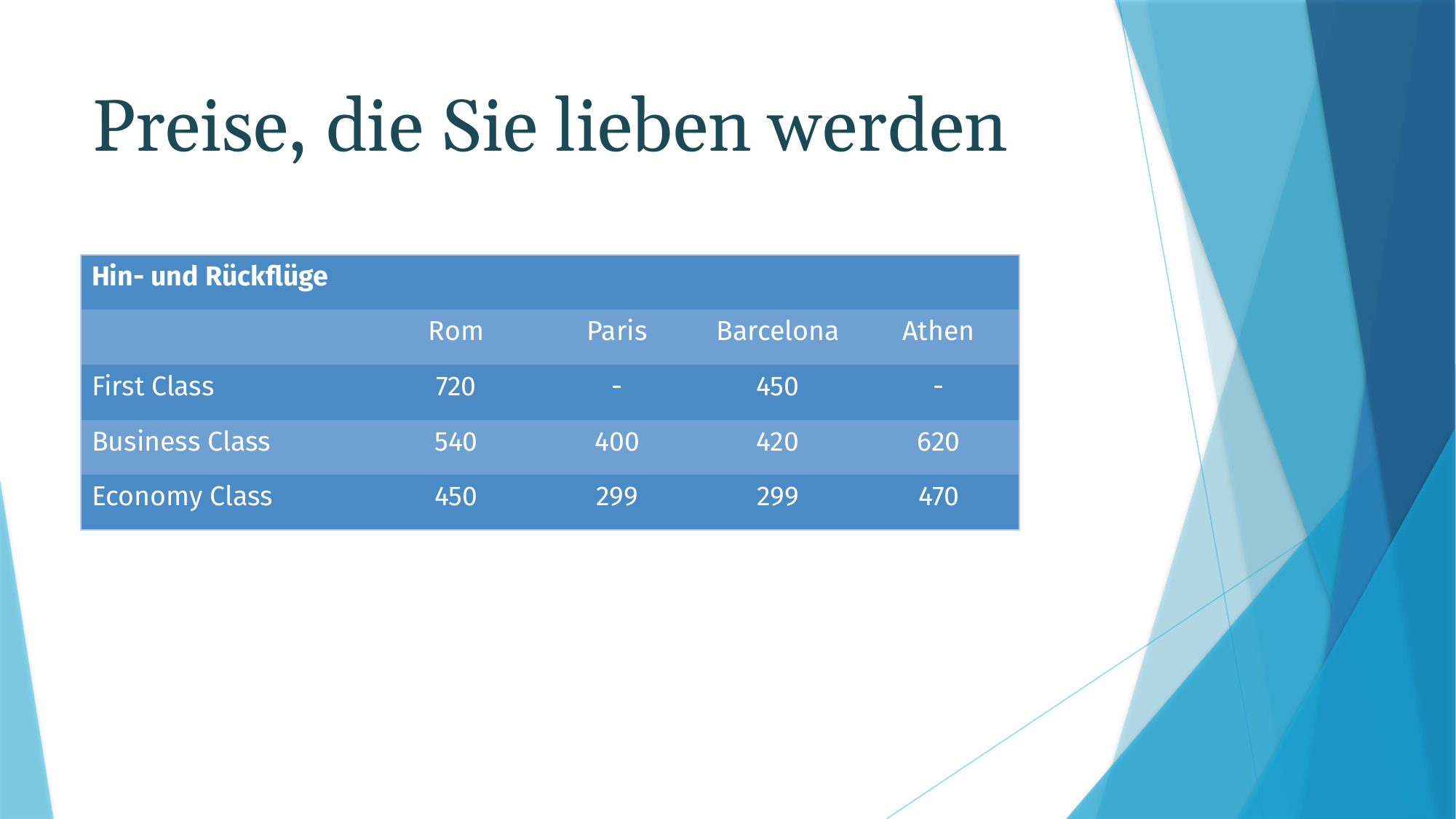

# Preise, die Sie lieben werden
| Hin- und Rückflüge |  |  |  |  |
| --- | --- | --- | --- | --- |
|  | Rom | Paris | Barcelona | Athen |
| First Class | 720 | - | 450 | - |
| Business Class | 540 | 400 | 420 | 620 |
| Economy Class | 450 | 299 | 299 | 470 |